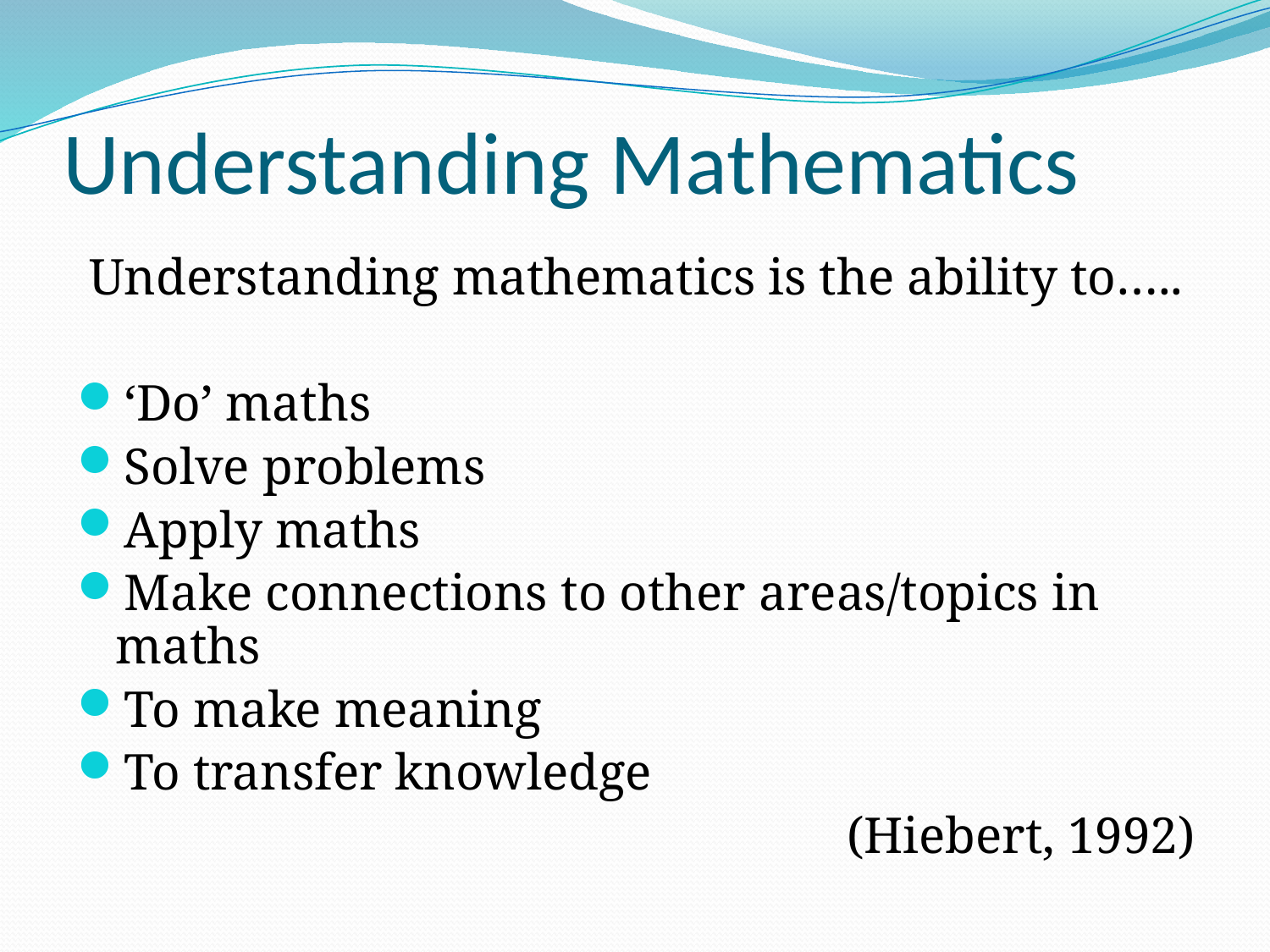

Understanding Mathematics
Understanding mathematics is the ability to…..

‘Do’ maths
Solve problems
Apply maths
Make connections to other areas/topics in maths
To make meaning
To transfer knowledge
(Hiebert, 1992)